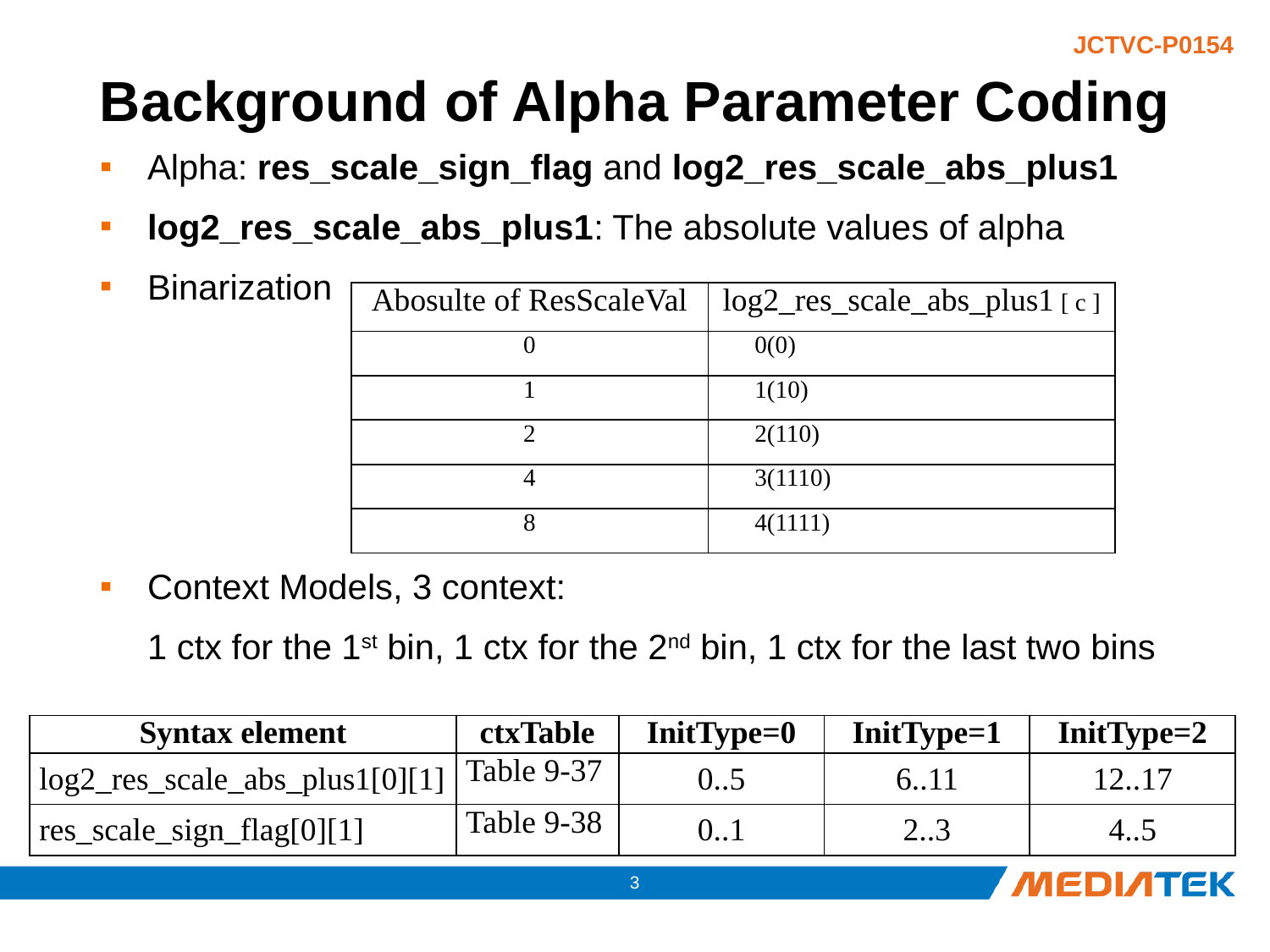

# Background of Alpha Parameter Coding
Alpha: res_scale_sign_flag and log2_res_scale_abs_plus1
log2_res_scale_abs_plus1: The absolute values of alpha
Binarization

Context Models, 3 context:
	1 ctx for the 1st bin, 1 ctx for the 2nd bin, 1 ctx for the last two bins
| Abosulte of ResScaleVal | log2\_res\_scale\_abs\_plus1 [ c ] |
| --- | --- |
| 0 | 0(0) |
| 1 | 1(10) |
| 2 | 2(110) |
| 4 | 3(1110) |
| 8 | 4(1111) |
| Syntax element | ctxTable | InitType=0 | InitType=1 | InitType=2 |
| --- | --- | --- | --- | --- |
| log2\_res\_scale\_abs\_plus1[0][1] | Table 9‑37 | 0..5 | 6..11 | 12..17 |
| res\_scale\_sign\_flag[0][1] | Table 9‑38 | 0..1 | 2..3 | 4..5 |
3